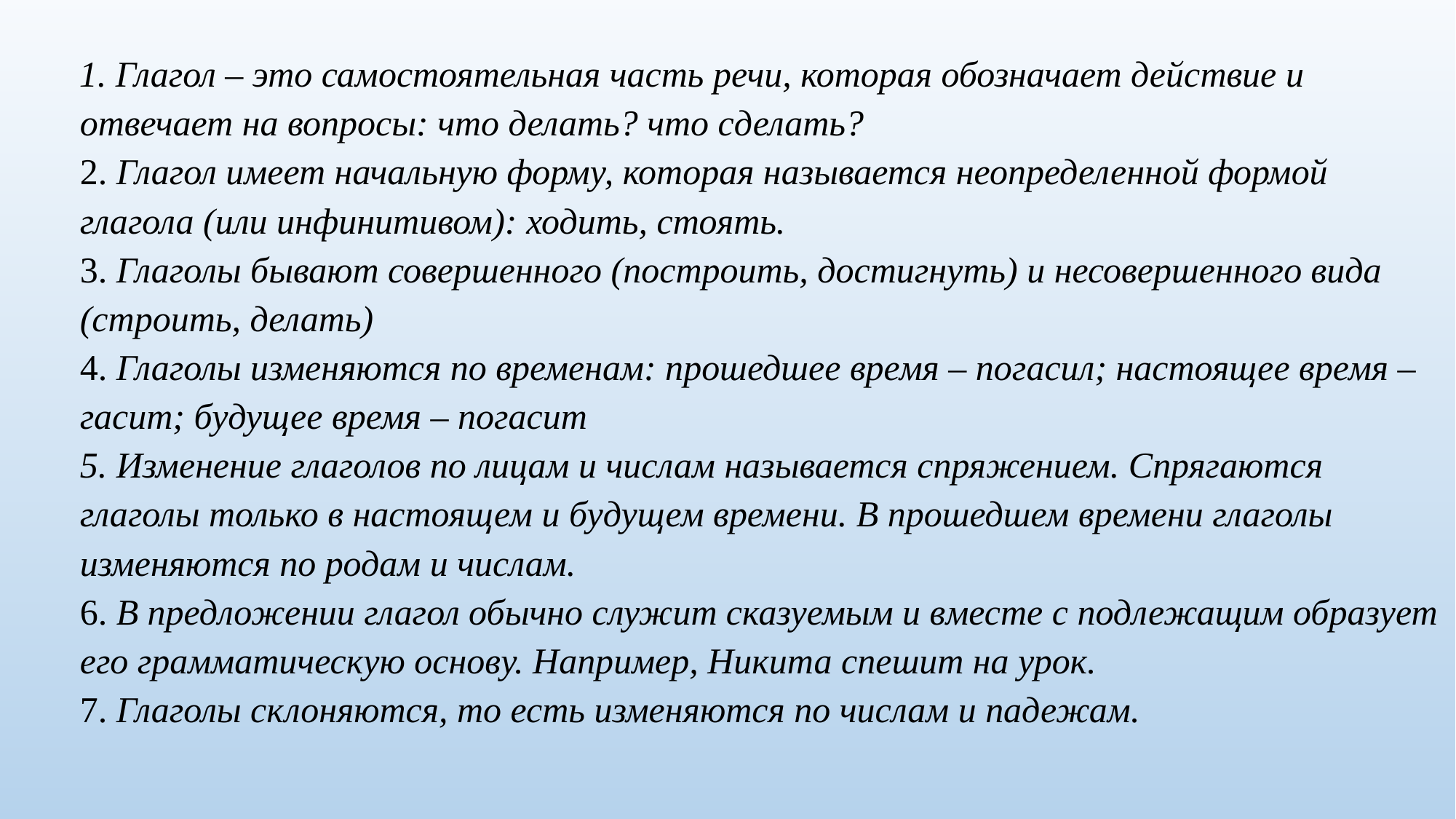

# 1. Глагол – это самостоятельная часть речи, которая обозначает действие и отвечает на вопросы: что делать? что сделать? 2. Глагол имеет начальную форму, которая называется неопределенной формой глагола (или инфинитивом): ходить, стоять. 3. Глаголы бывают совершенного (построить, достигнуть) и несовершенного вида (строить, делать) 4. Глаголы изменяются по временам: прошедшее время – погасил; настоящее время – гасит; будущее время – погасит 5. Изменение глаголов по лицам и числам называется спряжением. Спрягаются глаголы только в настоящем и будущем времени. В прошедшем времени глаголы изменяются по родам и числам. 6. В предложении глагол обычно служит сказуемым и вместе с подлежащим образует его грамматическую основу. Например, Никита спешит на урок. 7. Глаголы склоняются, то есть изменяются по числам и падежам.